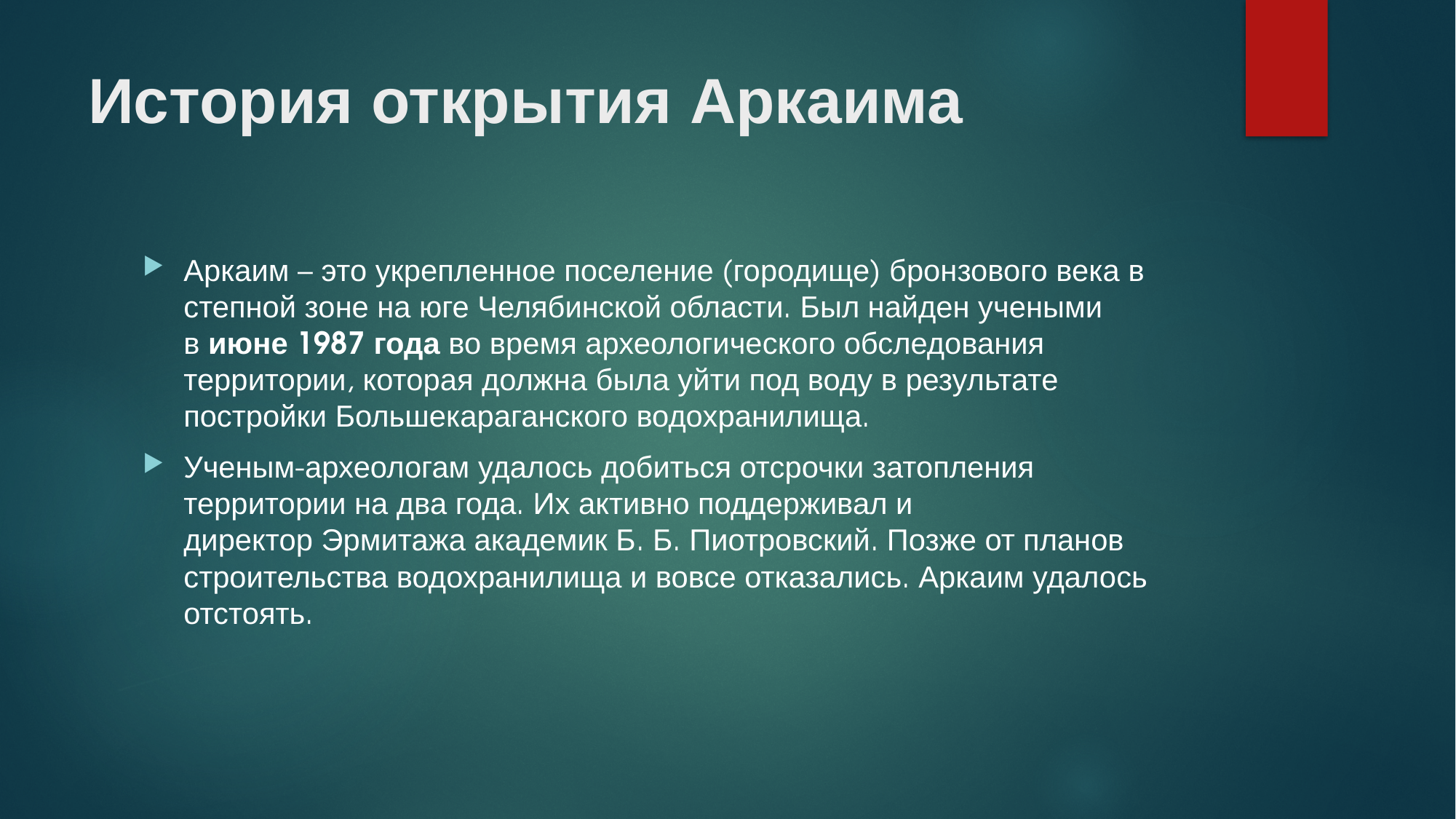

# История открытия Аркаима
Аркаим – это укрепленное поселение (городище) бронзового века в степной зоне на юге Челябинской области. Был найден учеными в июне 1987 года во время археологического обследования территории, которая должна была уйти под воду в результате постройки Большекараганского водохранилища.
Ученым-археологам удалось добиться отсрочки затопления территории на два года. Их активно поддерживал и директор Эрмитажа академик Б. Б. Пиотровский. Позже от планов строительства водохранилища и вовсе отказались. Аркаим удалось отстоять.